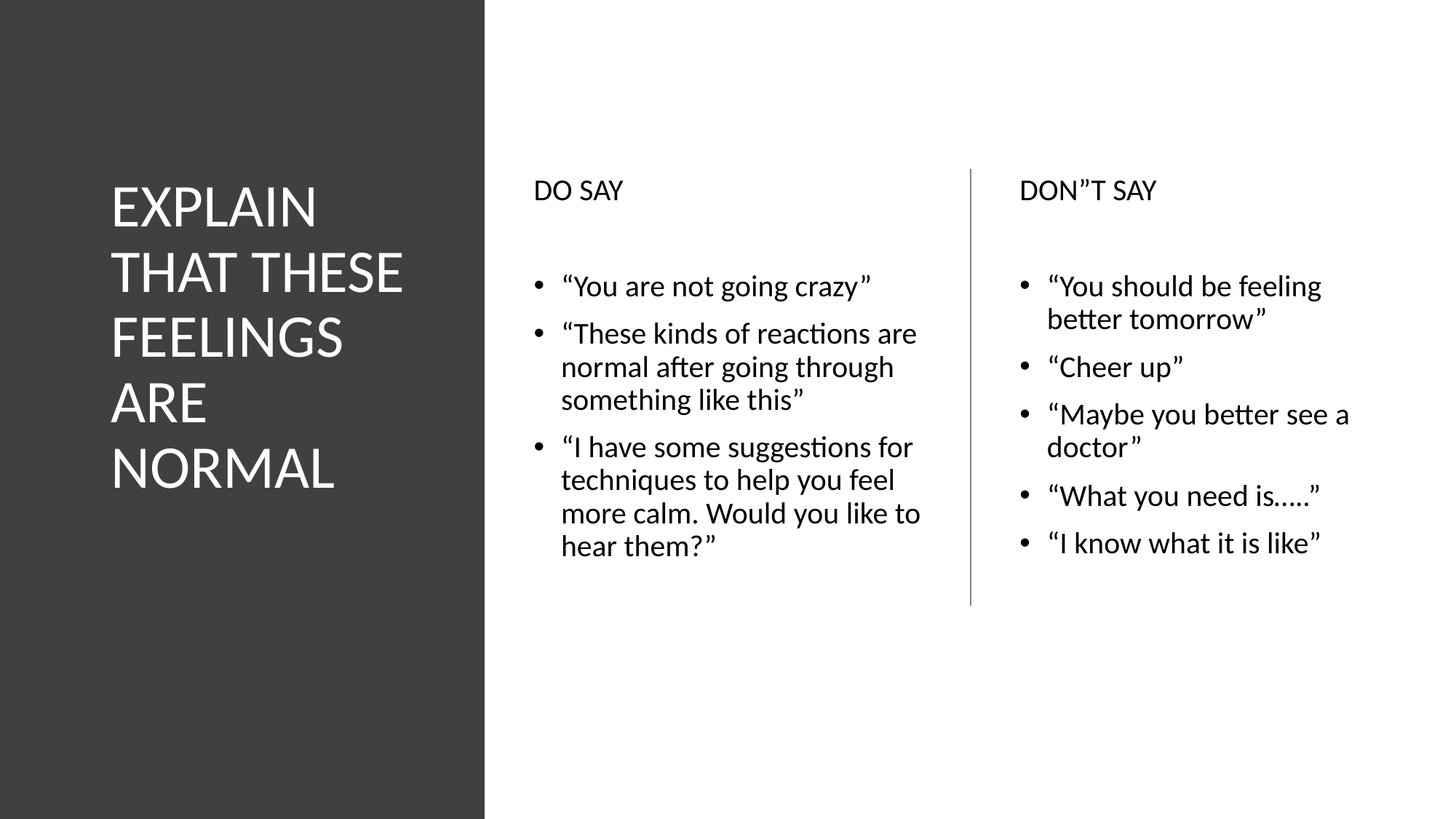

# EXPLAIN THAT THESE FEELINGS ARE NORMAL
DO SAY

“You are not going crazy”
“These kinds of reactions are normal after going through something like this”
“I have some suggestions for techniques to help you feel more calm. Would you like to hear them?”
DON”T SAY

“You should be feeling better tomorrow”
“Cheer up”
“Maybe you better see a doctor”
“What you need is…..”
“I know what it is like”